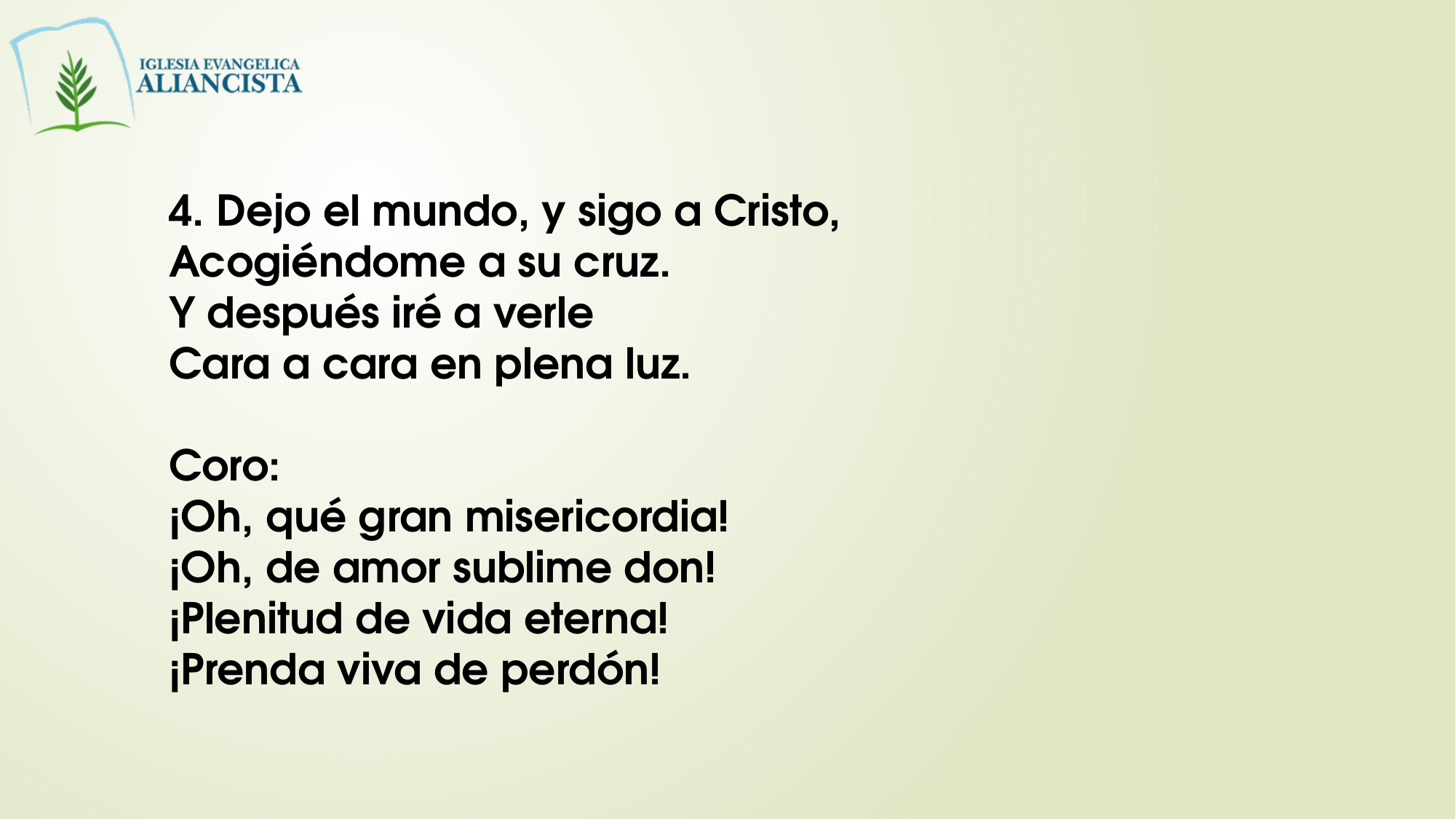

4. Dejo el mundo, y sigo a Cristo,
Acogiéndome a su cruz.
Y después iré a verle
Cara a cara en plena luz.

Coro:
¡Oh, qué gran misericordia!
¡Oh, de amor sublime don!
¡Plenitud de vida eterna!
¡Prenda viva de perdón!